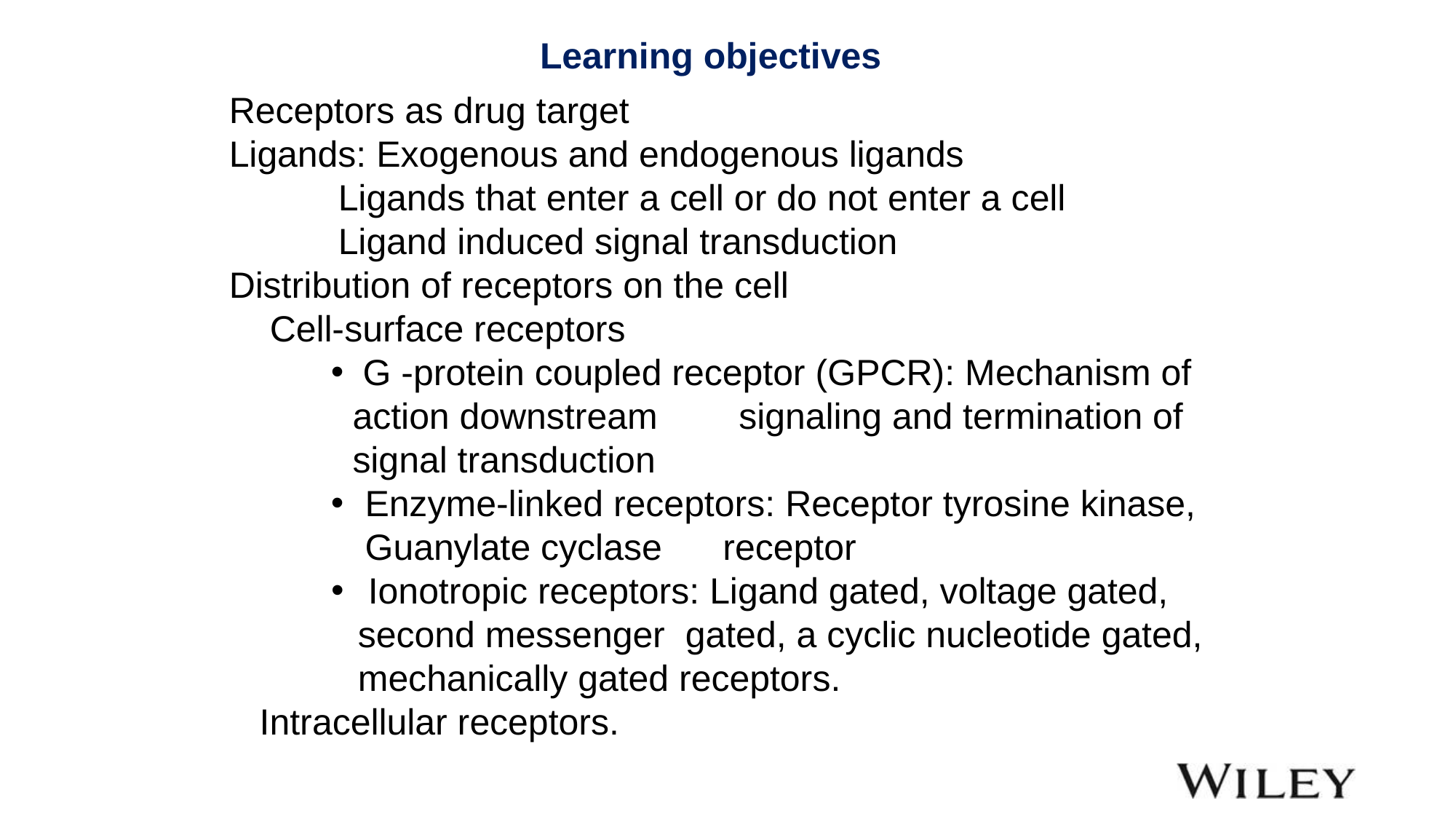

Learning objectives
Receptors as drug target
Ligands: Exogenous and endogenous ligands
	Ligands that enter a cell or do not enter a cell
          	Ligand induced signal transduction
Distribution of receptors on the cell
    Cell-surface receptors
 G -protein coupled receptor (GPCR): Mechanism of  action downstream        signaling and termination of signal transduction
Enzyme-linked receptors: Receptor tyrosine kinase, Guanylate cyclase      receptor
 Ionotropic receptors: Ligand gated, voltage gated, second messenger  gated, a cyclic nucleotide gated, mechanically gated receptors.
   Intracellular receptors.